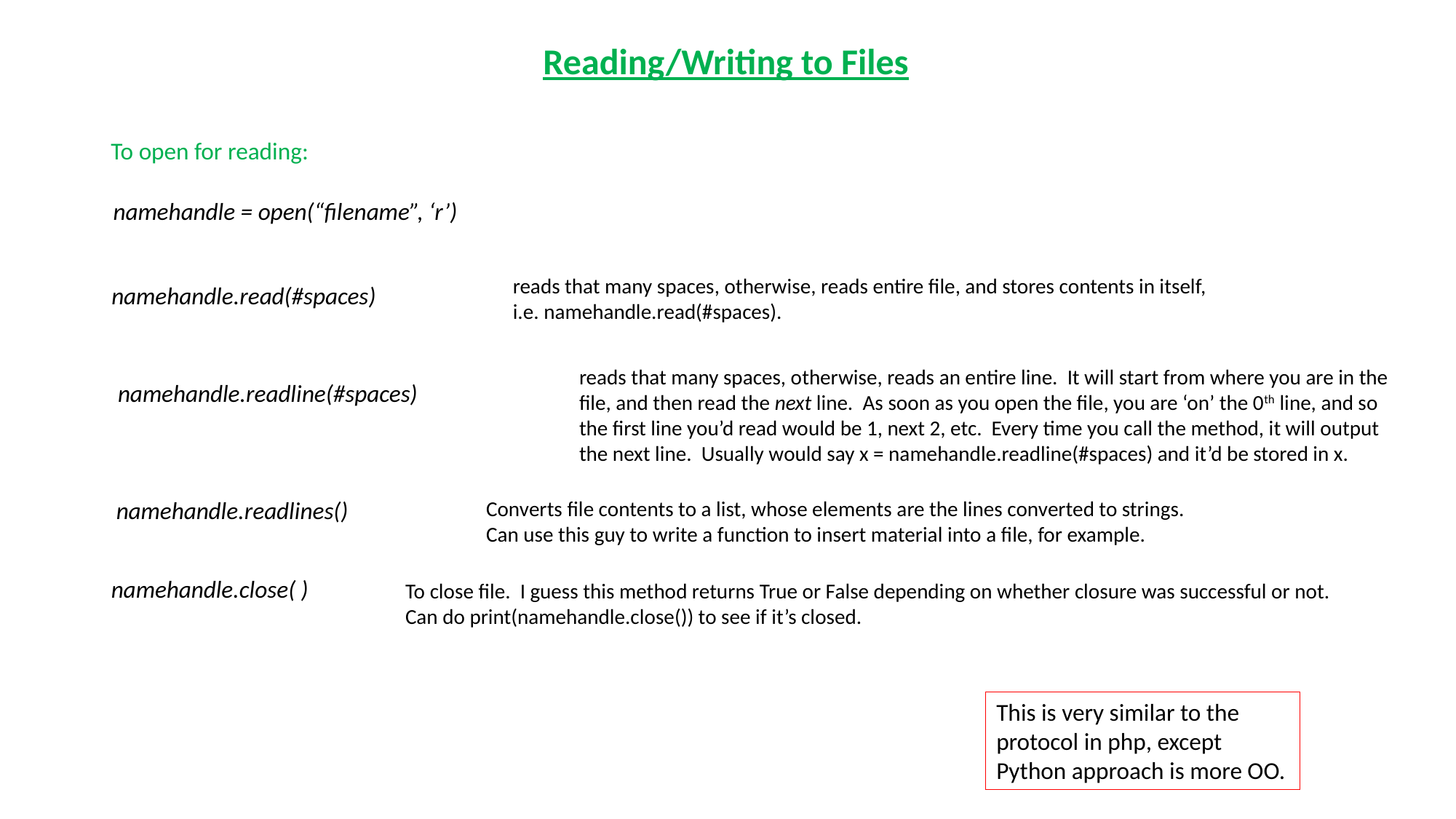

Reading/Writing to Files
To open for reading:
namehandle = open(“filename”, ‘r’)
reads that many spaces, otherwise, reads entire file, and stores contents in itself, i.e. namehandle.read(#spaces).
namehandle.read(#spaces)
reads that many spaces, otherwise, reads an entire line.  It will start from where you are in the file, and then read the next line.  As soon as you open the file, you are ‘on’ the 0th line, and so the first line you’d read would be 1, next 2, etc.  Every time you call the method, it will output the next line.  Usually would say x = namehandle.readline(#spaces) and it’d be stored in x.
namehandle.readline(#spaces)
namehandle.readlines()
Converts file contents to a list, whose elements are the lines converted to strings.  Can use this guy to write a function to insert material into a file, for example.
namehandle.close( )
To close file.  I guess this method returns True or False depending on whether closure was successful or not.
Can do print(namehandle.close()) to see if it’s closed.
This is very similar to the protocol in php, except Python approach is more OO.